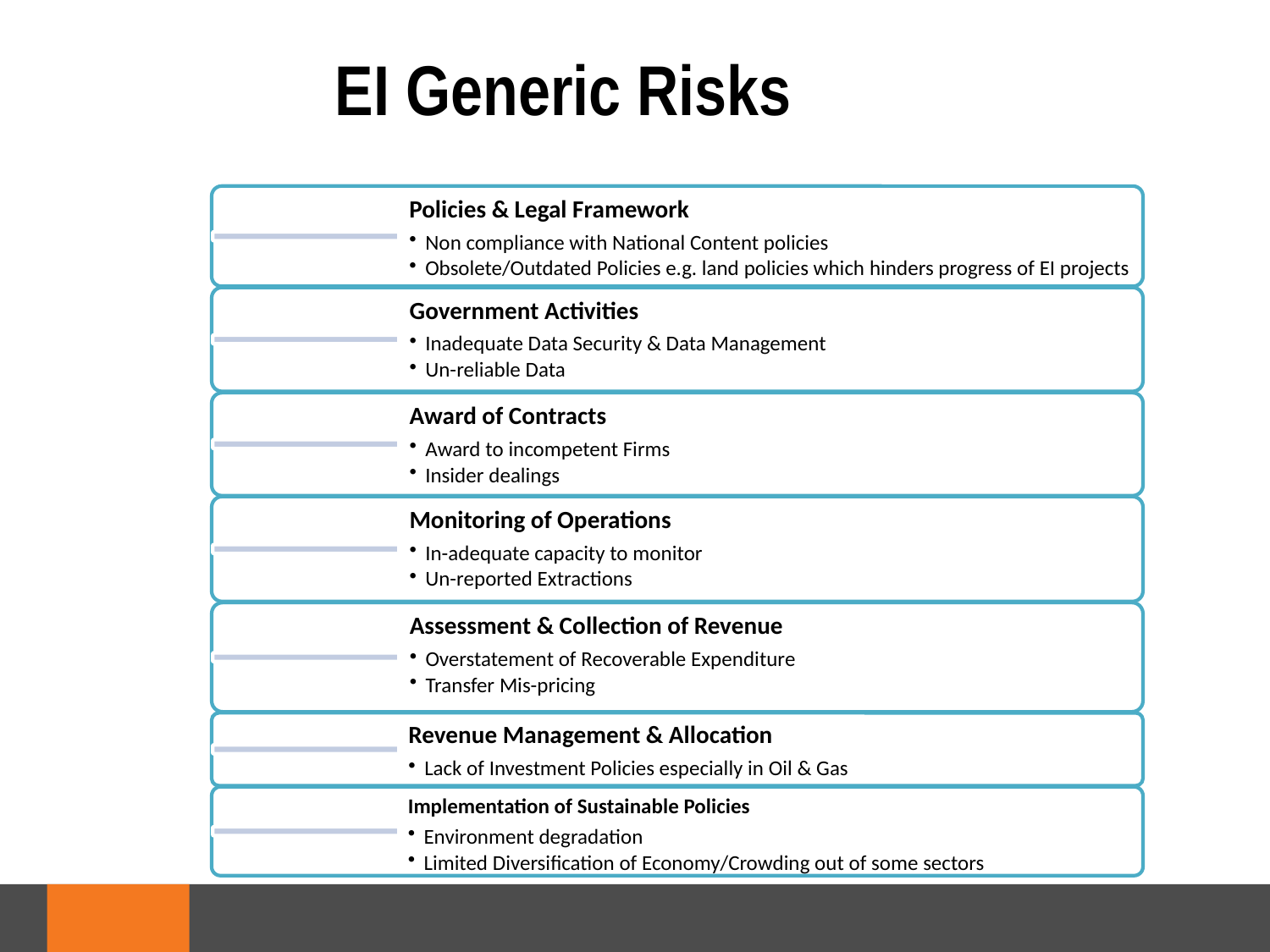

EI Generic Risks

Policies & Legal Framework
Non compliance with National Content policies
Obsolete/Outdated Policies e.g. land policies which hinders progress of EI projects
Government Activities
Inadequate Data Security & Data Management
Un-reliable Data
Award of Contracts
Award to incompetent Firms
Insider dealings
Monitoring of Operations
In-adequate capacity to monitor
Un-reported Extractions
Assessment & Collection of Revenue
Overstatement of Recoverable Expenditure
Transfer Mis-pricing

Revenue Management & Allocation
Lack of Investment Policies especially in Oil & Gas

Implementation of Sustainable Policies
Environment degradation
Limited Diversification of Economy/Crowding out of some sectors